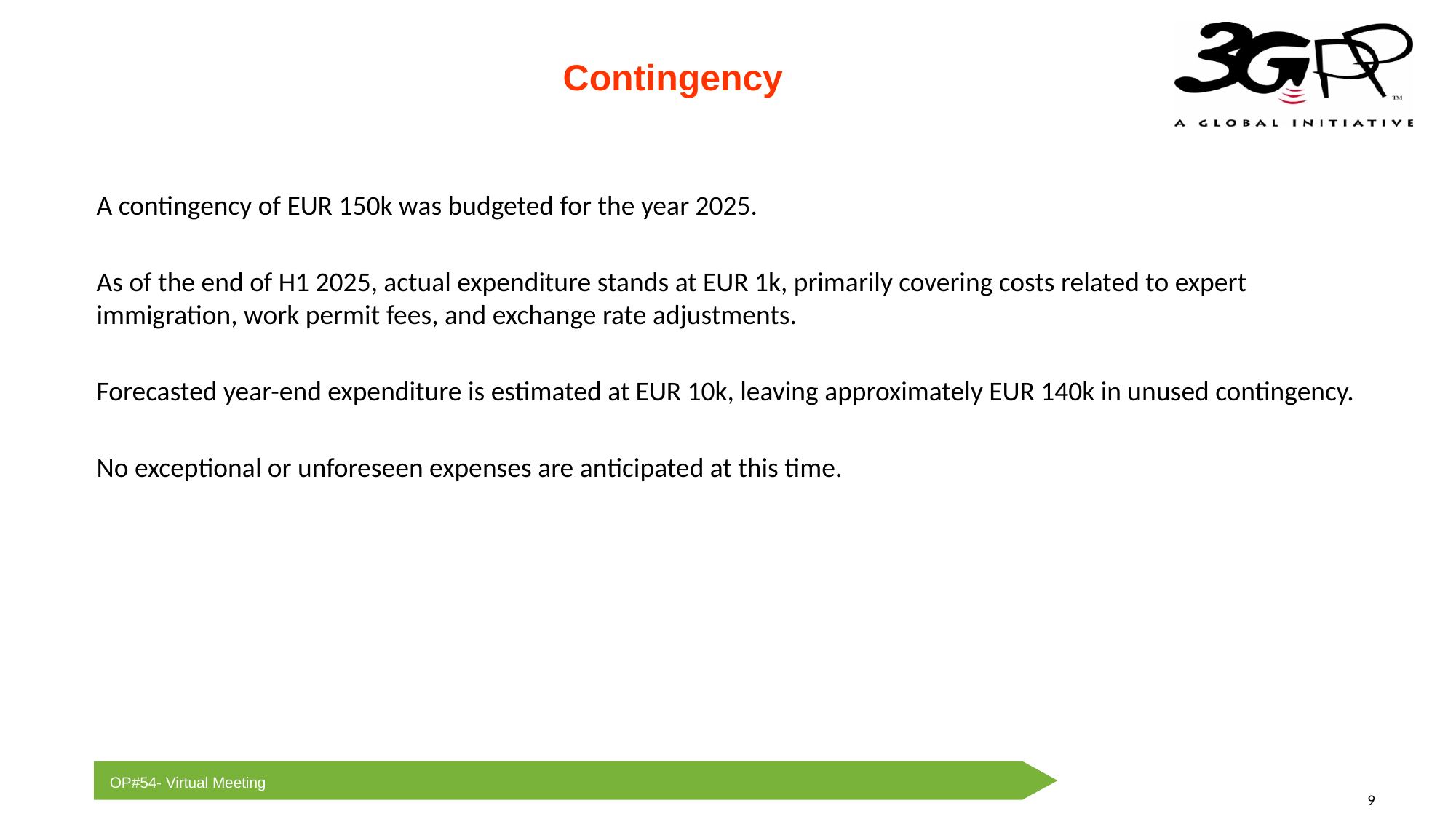

# Contingency

A contingency of EUR 150k was budgeted for the year 2025.

As of the end of H1 2025, actual expenditure stands at EUR 1k, primarily covering costs related to expert immigration, work permit fees, and exchange rate adjustments.

Forecasted year-end expenditure is estimated at EUR 10k, leaving approximately EUR 140k in unused contingency.

No exceptional or unforeseen expenses are anticipated at this time.